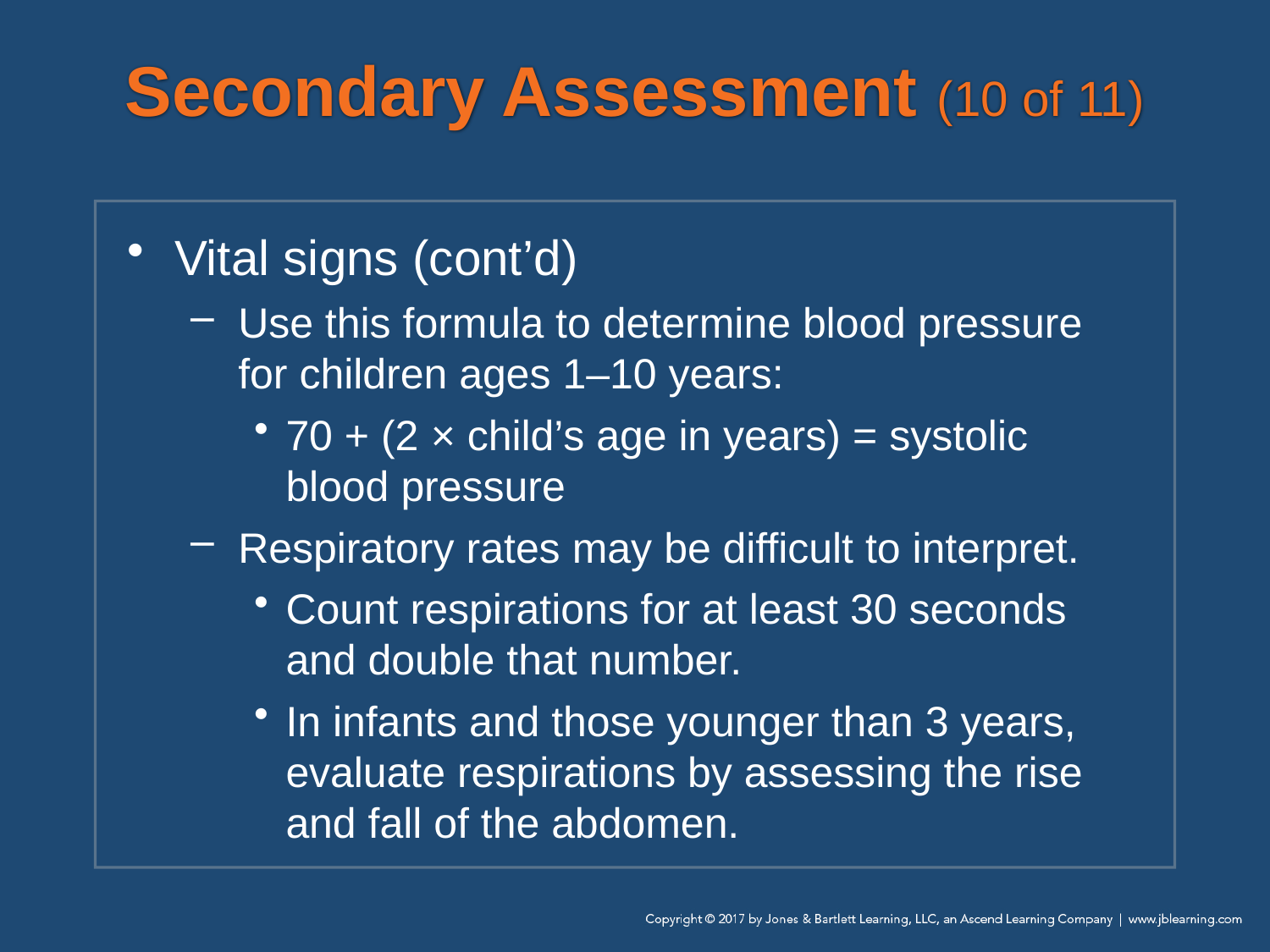

# Secondary Assessment (10 of 11)
Vital signs (cont’d)
Use this formula to determine blood pressure for children ages 1–10 years:
70 + (2 × child’s age in years) = systolic blood pressure
Respiratory rates may be difficult to interpret.
Count respirations for at least 30 seconds and double that number.
In infants and those younger than 3 years, evaluate respirations by assessing the rise and fall of the abdomen.